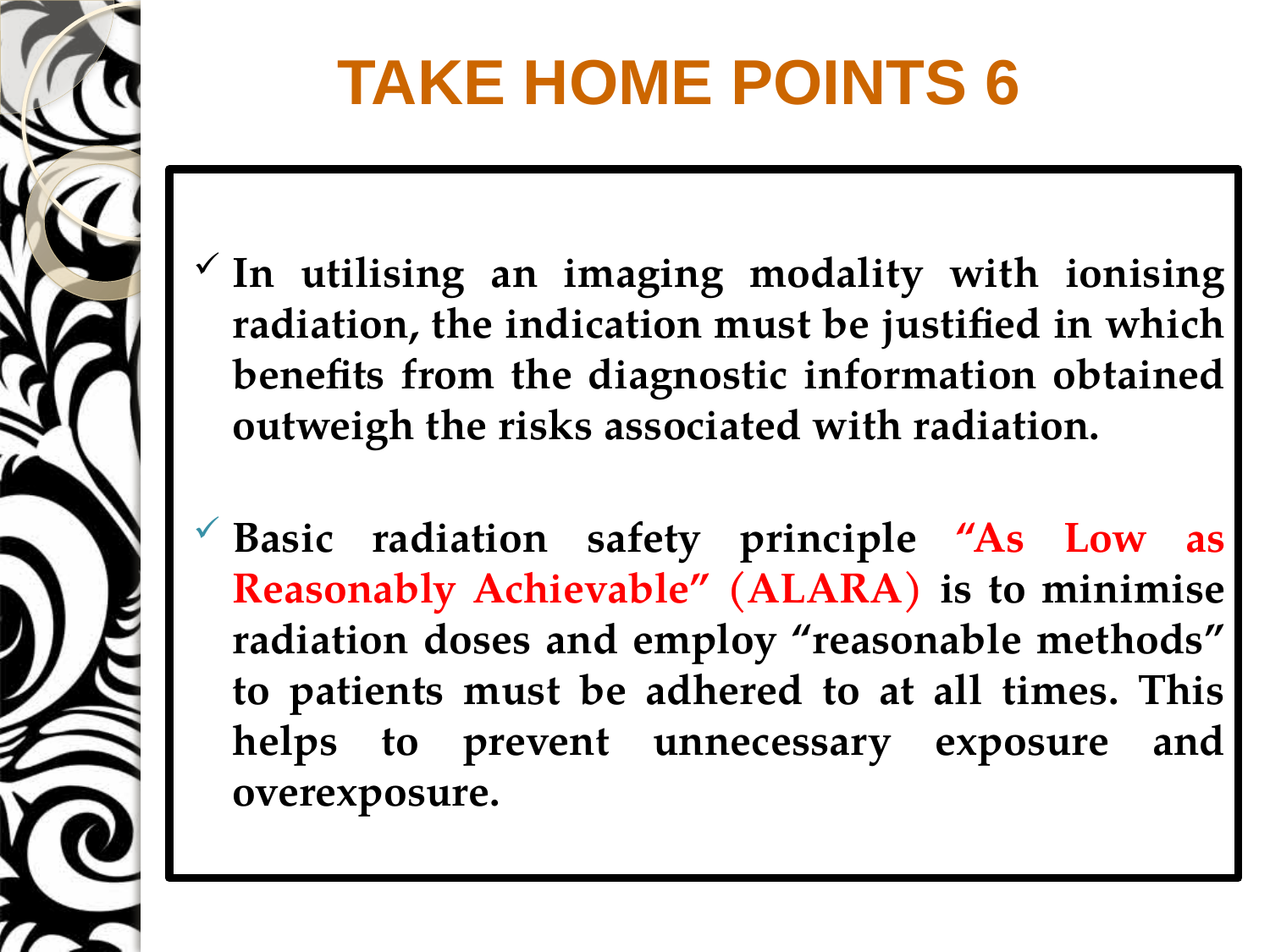

# TAKE HOME POINTS 6

In utilising an imaging modality with ionising radiation, the indication must be justified in which benefits from the diagnostic information obtained outweigh the risks associated with radiation.

Basic radiation safety principle “As Low as Reasonably Achievable” (ALARA) is to minimise radiation doses and employ “reasonable methods” to patients must be adhered to at all times. This helps to prevent unnecessary exposure and overexposure.